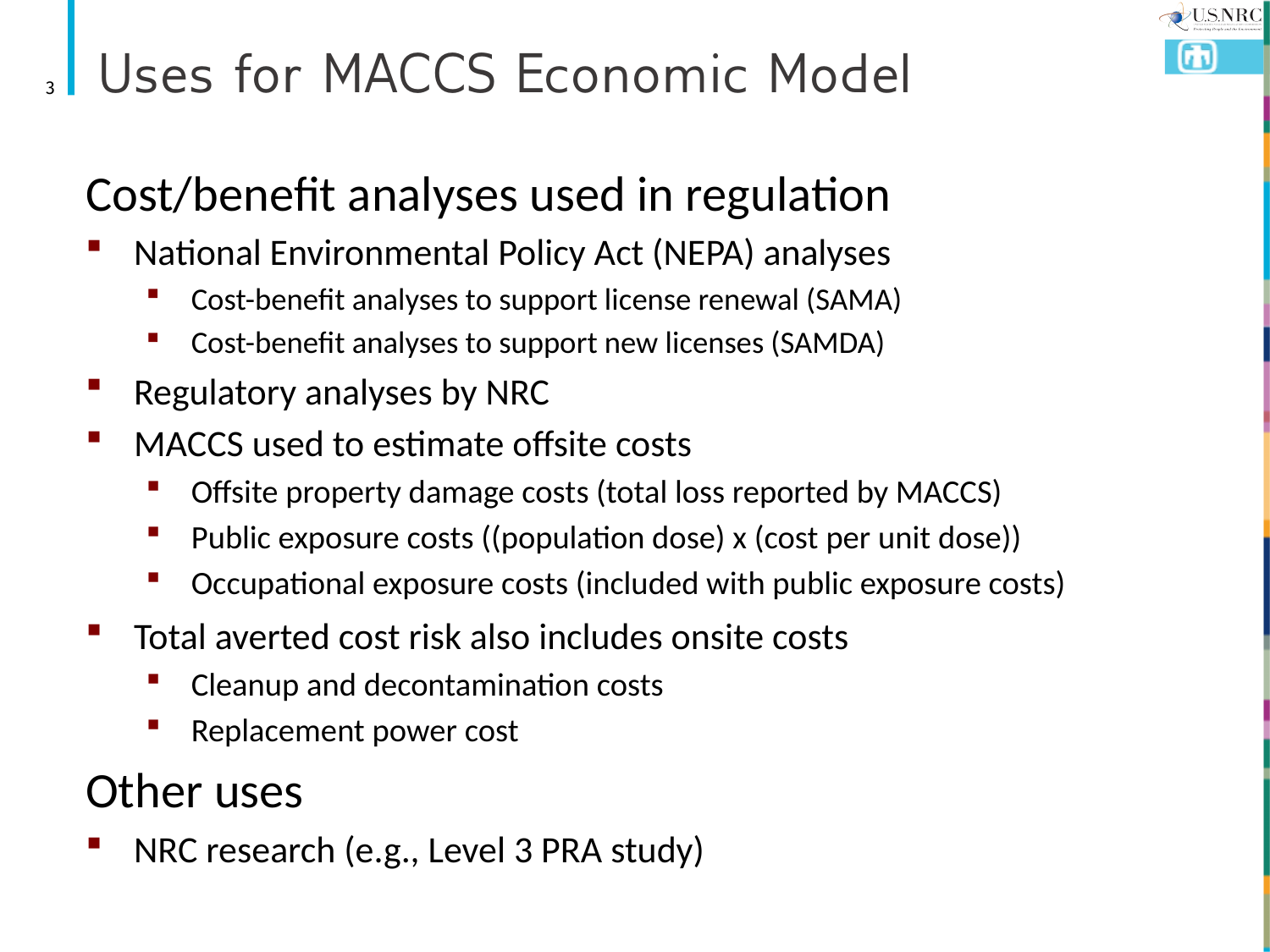

# Uses for MACCS Economic Model
3
Cost/benefit analyses used in regulation
National Environmental Policy Act (NEPA) analyses
Cost-benefit analyses to support license renewal (SAMA)
Cost-benefit analyses to support new licenses (SAMDA)
Regulatory analyses by NRC
MACCS used to estimate offsite costs
Offsite property damage costs (total loss reported by MACCS)
Public exposure costs ((population dose) x (cost per unit dose))
Occupational exposure costs (included with public exposure costs)
Total averted cost risk also includes onsite costs
Cleanup and decontamination costs
Replacement power cost
Other uses
NRC research (e.g., Level 3 PRA study)